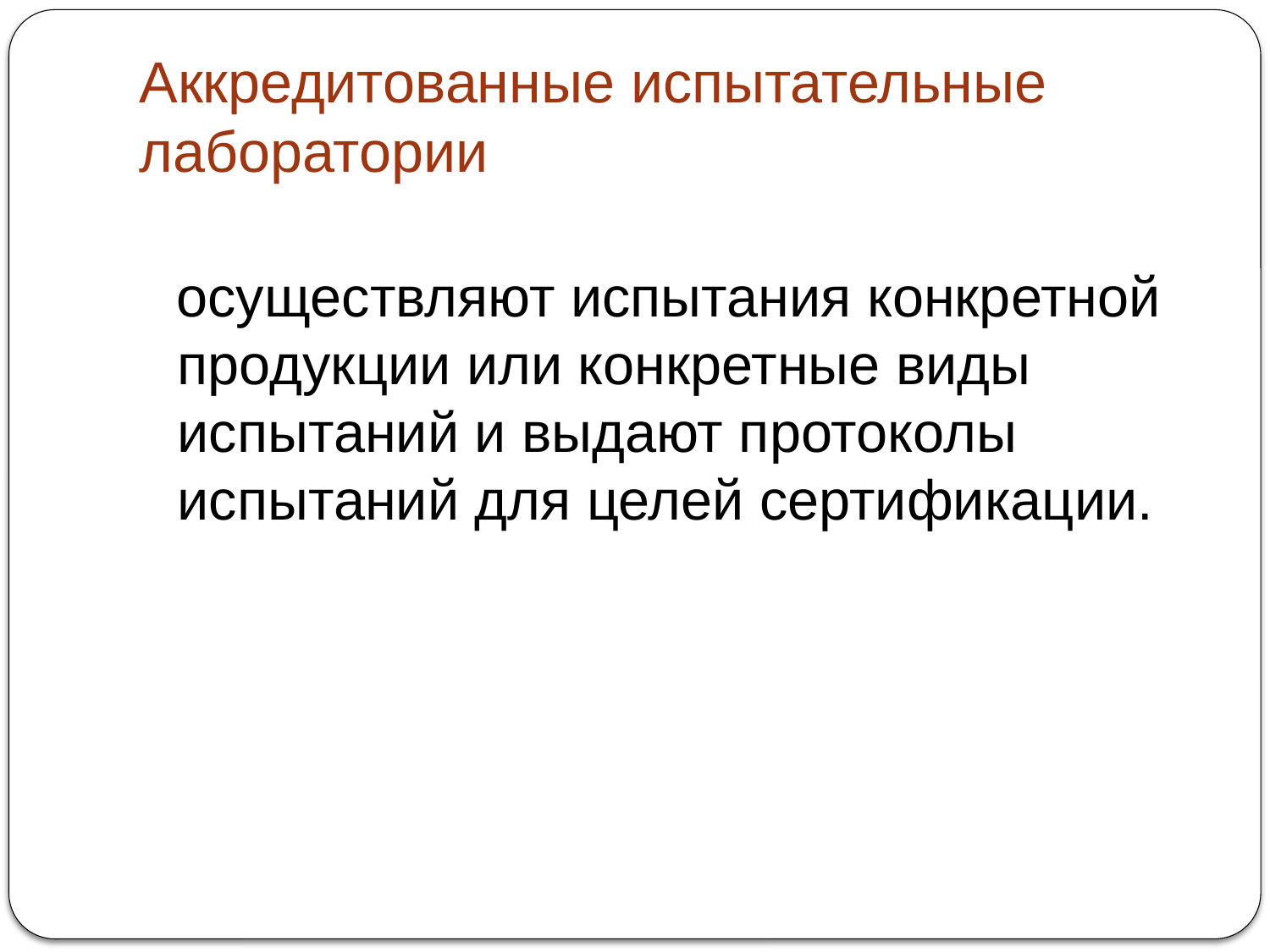

# Аккредитованные испытательные лаборатории
осуществляют испытания конкретной продукции или конкретные виды испытаний и выдают протоколы испытаний для целей сертификации.